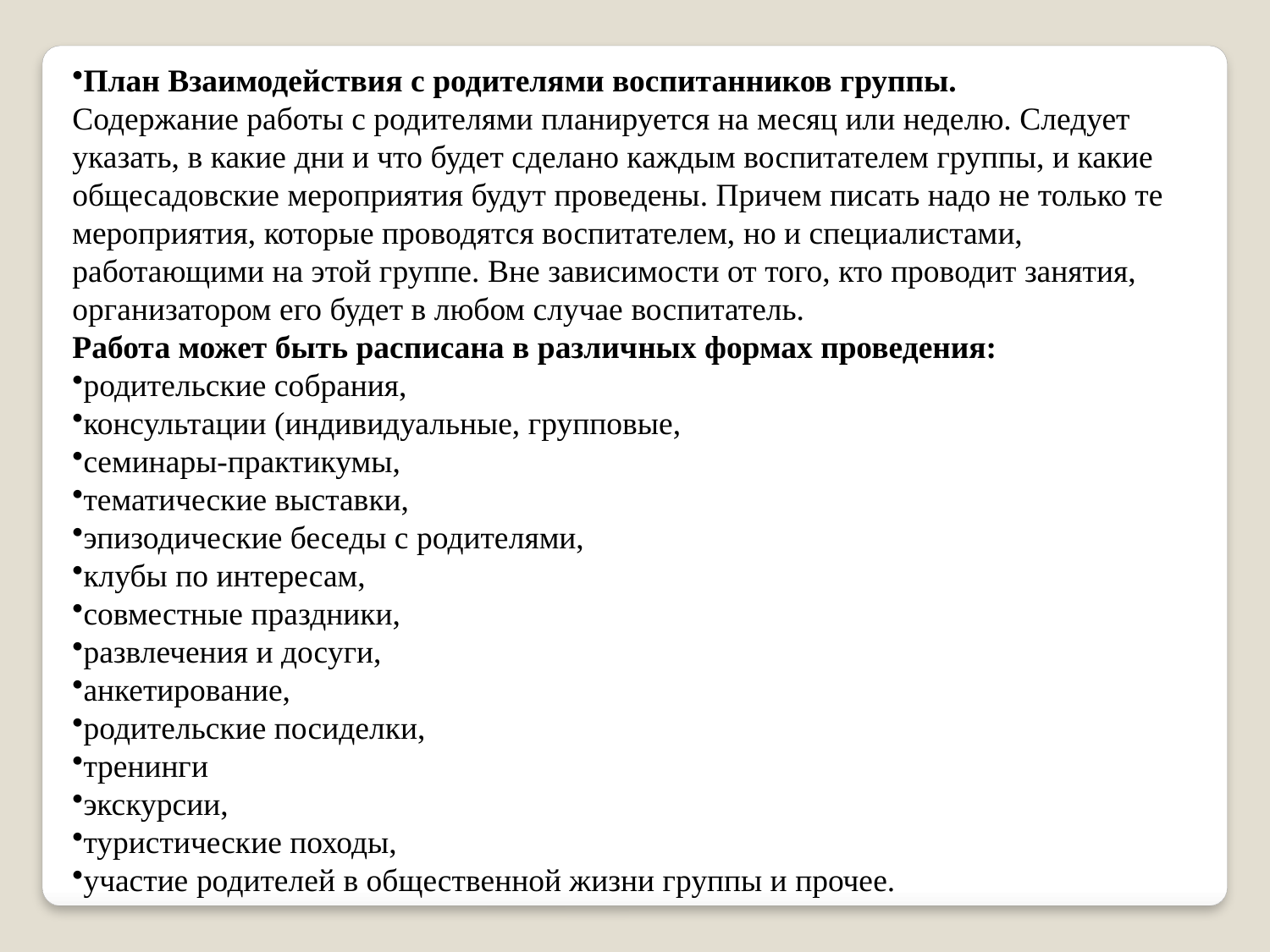

План Взаимодействия с родителями воспитанников группы.
Содержание работы с родителями планируется на месяц или неделю. Следует указать, в какие дни и что будет сделано каждым воспитателем группы, и какие общесадовские мероприятия будут проведены. Причем писать надо не только те мероприятия, которые проводятся воспитателем, но и специалистами, работающими на этой группе. Вне зависимости от того, кто проводит занятия, организатором его будет в любом случае воспитатель.
Работа может быть расписана в различных формах проведения:
родительские собрания,
консультации (индивидуальные, групповые,
семинары-практикумы,
тематические выставки,
эпизодические беседы с родителями,
клубы по интересам,
совместные праздники,
развлечения и досуги,
анкетирование,
родительские посиделки,
тренинги
экскурсии,
туристические походы,
участие родителей в общественной жизни группы и прочее.